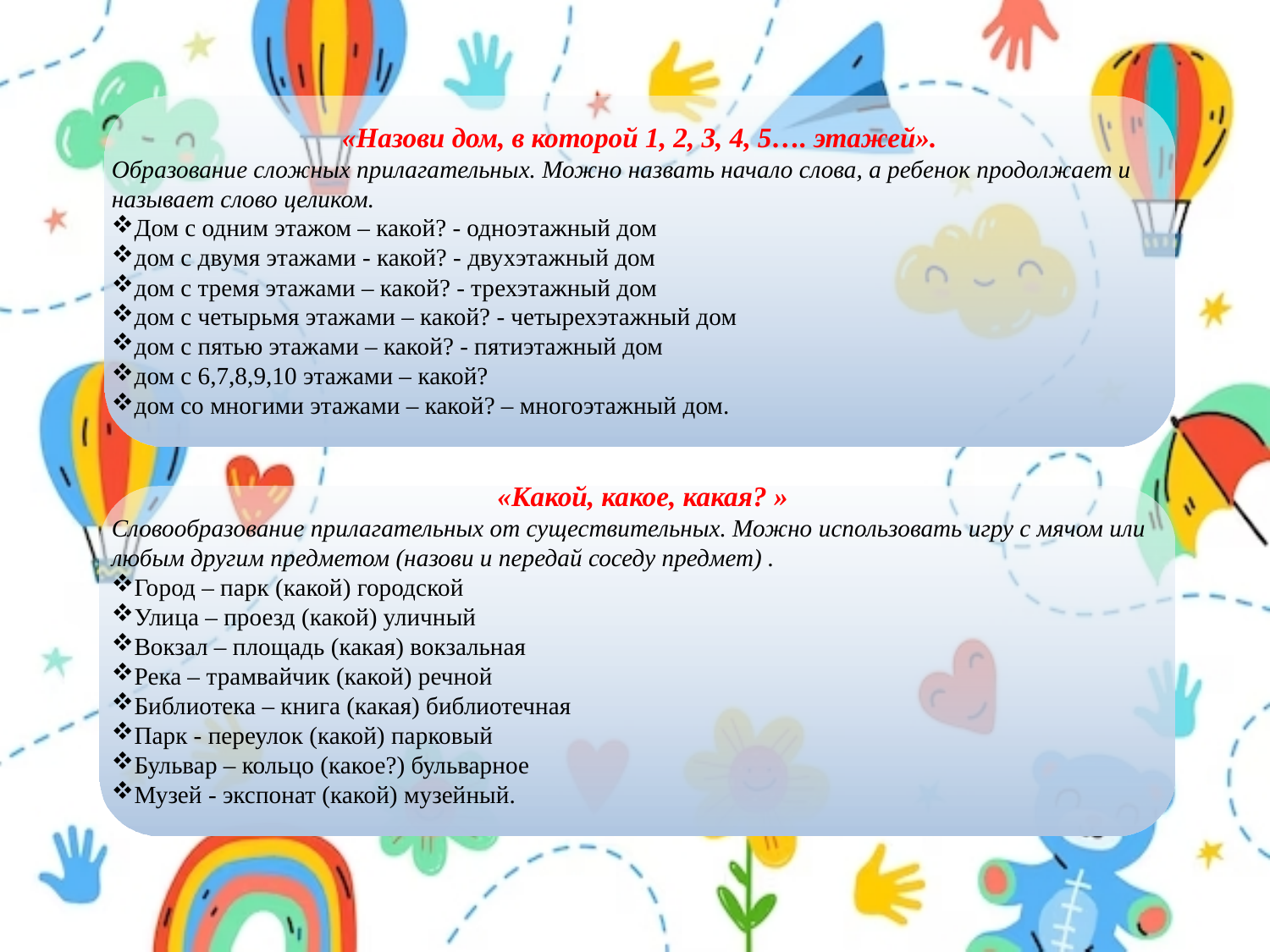

«Назови дом, в которой 1, 2, 3, 4, 5…. этажей».
Образование сложных прилагательных. Можно назвать начало слова, а ребенок продолжает и называет слово целиком.
Дом с одним этажом – какой? - одноэтажный дом
дом с двумя этажами - какой? - двухэтажный дом
дом с тремя этажами – какой? - трехэтажный дом
дом с четырьмя этажами – какой? - четырехэтажный дом
дом с пятью этажами – какой? - пятиэтажный дом
дом с 6,7,8,9,10 этажами – какой?
дом со многими этажами – какой? – многоэтажный дом.

 «Какой, какое, какая? »
Словообразование прилагательных от существительных. Можно использовать игру с мячом или любым другим предметом (назови и передай соседу предмет) .
Город – парк (какой) городской
Улица – проезд (какой) уличный
Вокзал – площадь (какая) вокзальная
Река – трамвайчик (какой) речной
Библиотека – книга (какая) библиотечная
Парк - переулок (какой) парковый
Бульвар – кольцо (какое?) бульварное
Музей - экспонат (какой) музейный.